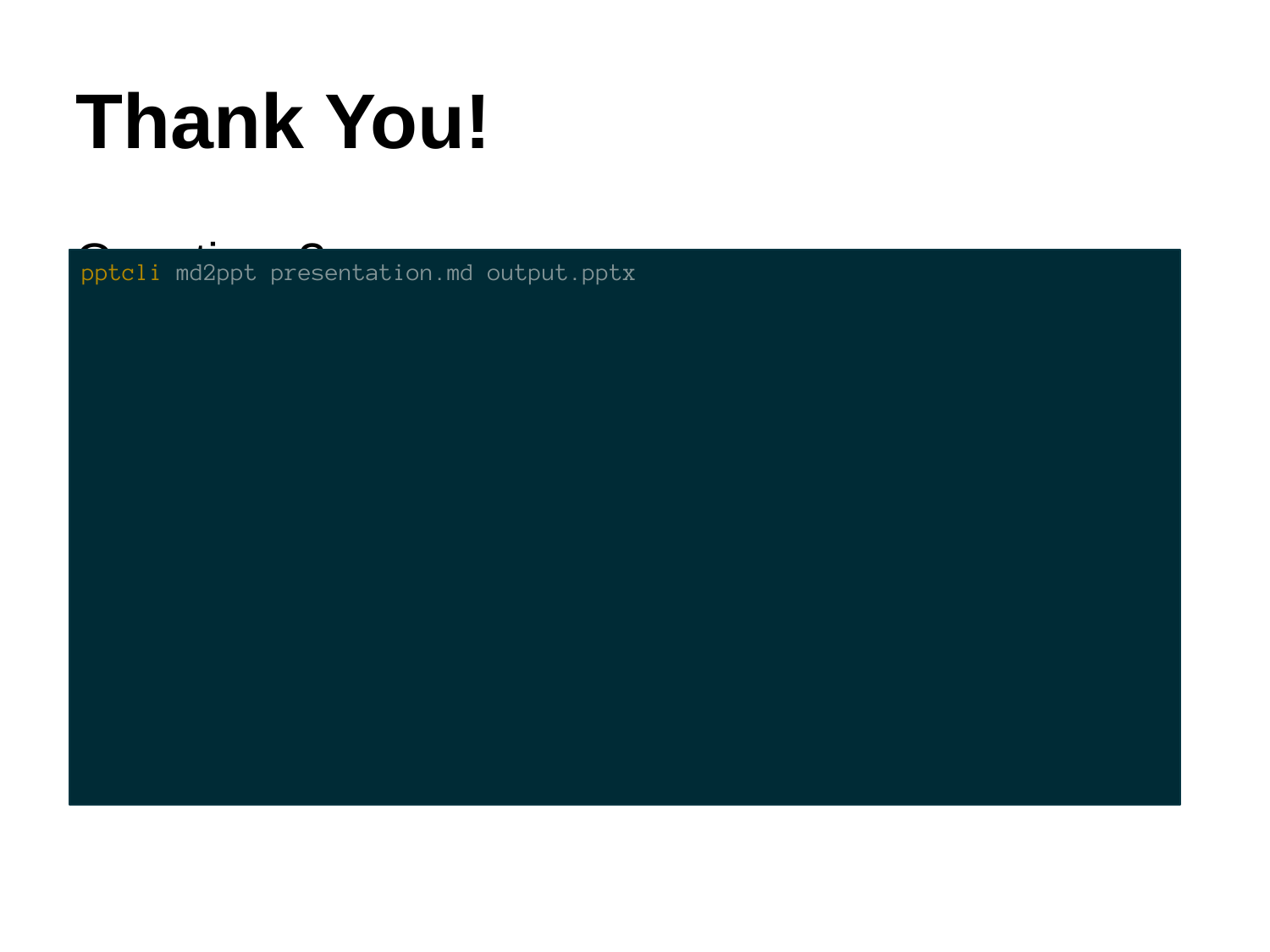

Thank You!
Questions?
GitHub: github.com/yingkitw/ppt-rs
Documentation: See README.md
Issues: Report bugs on GitHub
Try it yourself:
pptcli md2ppt presentation.md output.pptx